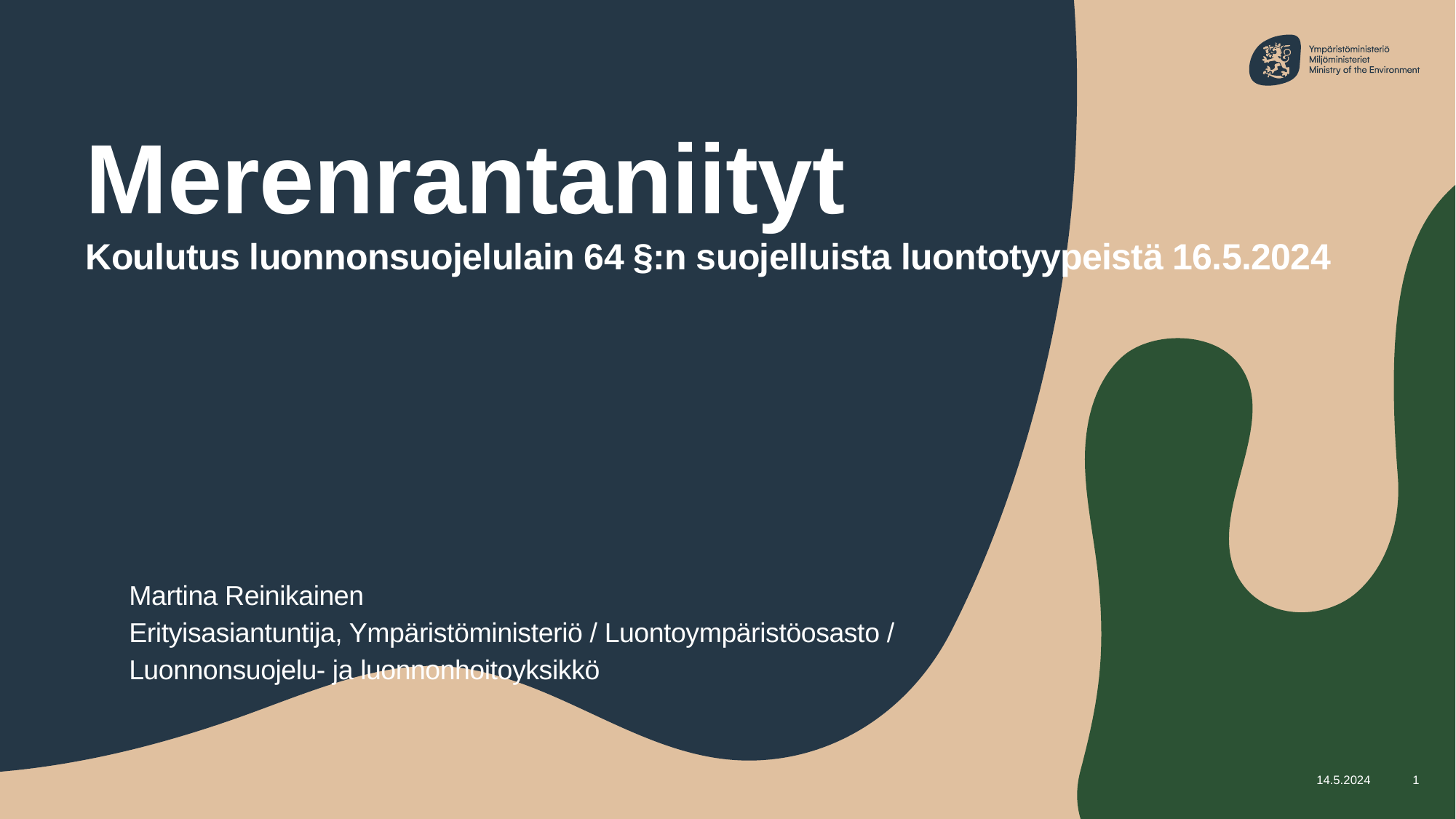

# Merenrantaniityt Koulutus luonnonsuojelulain 64 §:n suojelluista luontotyypeistä 16.5.2024
Martina Reinikainen
Erityisasiantuntija, Ympäristöministeriö / Luontoympäristöosasto /
Luonnonsuojelu- ja luonnonhoitoyksikkö

14.5.2024
1